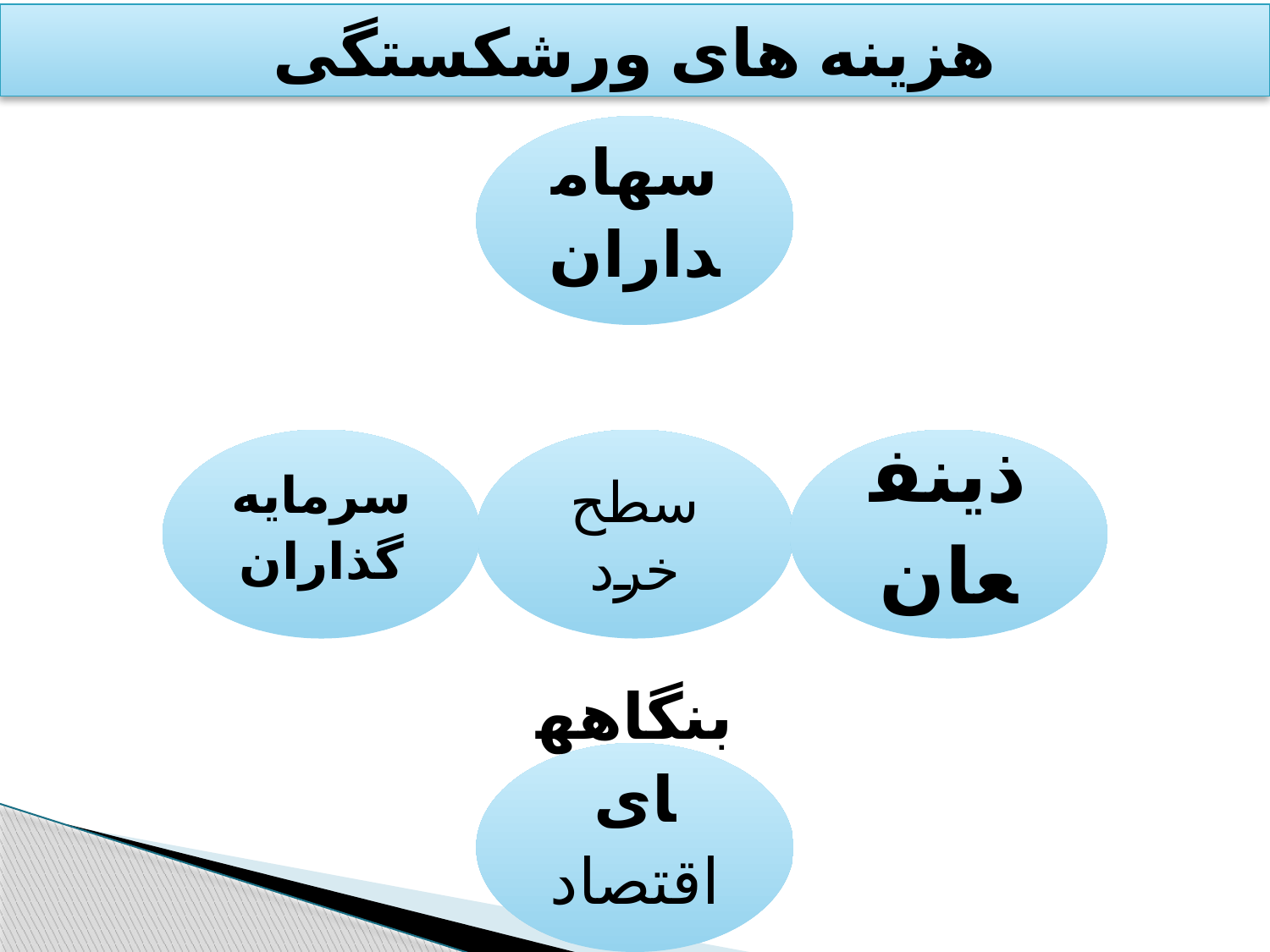

# هزینه های ورشکستگی
سطح خرد
ذینفعان
سرمایه گذاران
سهامداران